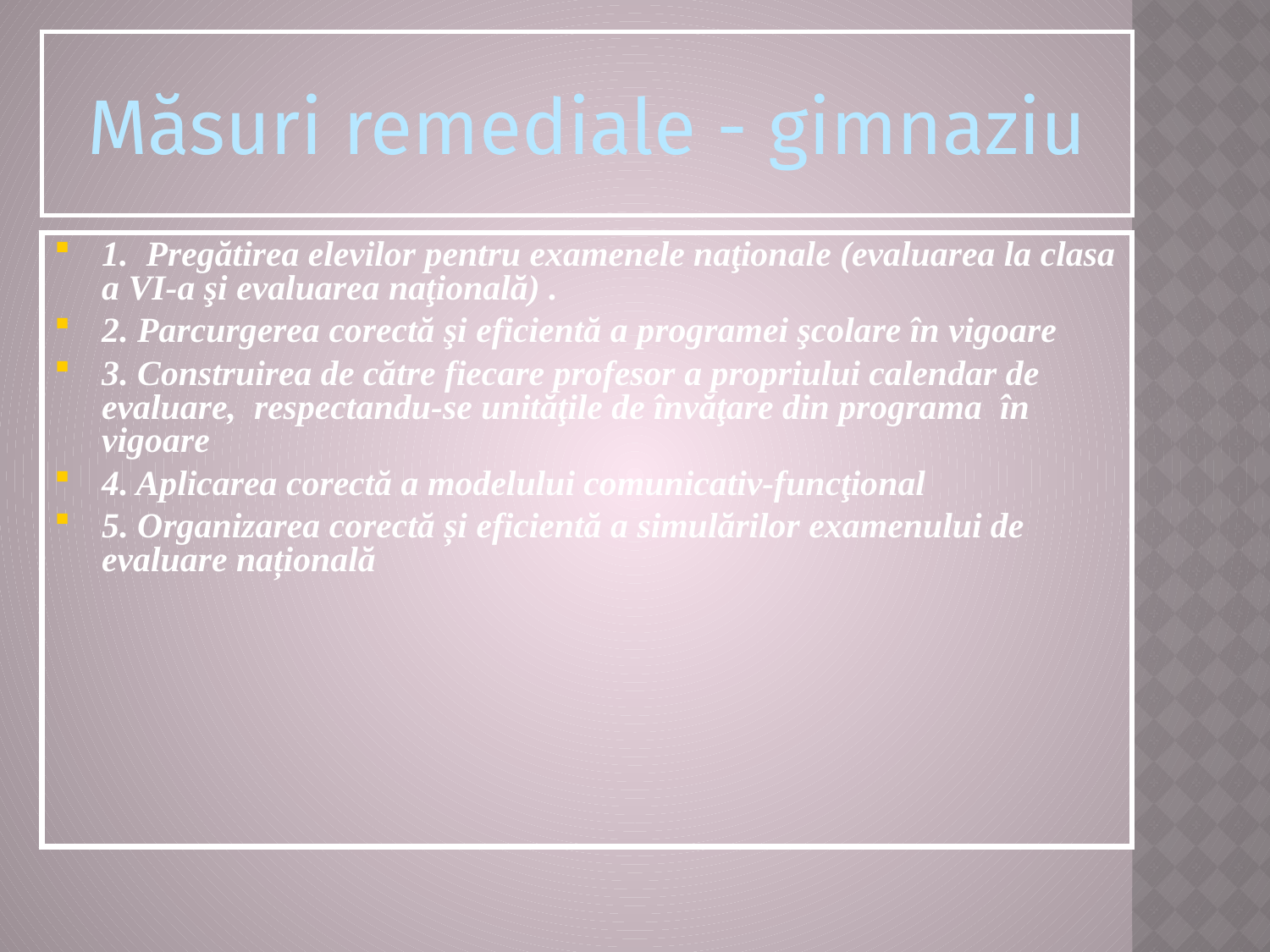

Măsuri remediale - gimnaziu
1.  Pregătirea elevilor pentru examenele naţionale (evaluarea la clasa a VI-a şi evaluarea naţională) .
2. Parcurgerea corectă şi eficientă a programei şcolare în vigoare
3. Construirea de către fiecare profesor a propriului calendar de evaluare,  respectandu-se unităţile de învăţare din programa  în vigoare
4. Aplicarea corectă a modelului comunicativ-funcţional
5. Organizarea corectă și eficientă a simulărilor examenului de evaluare națională